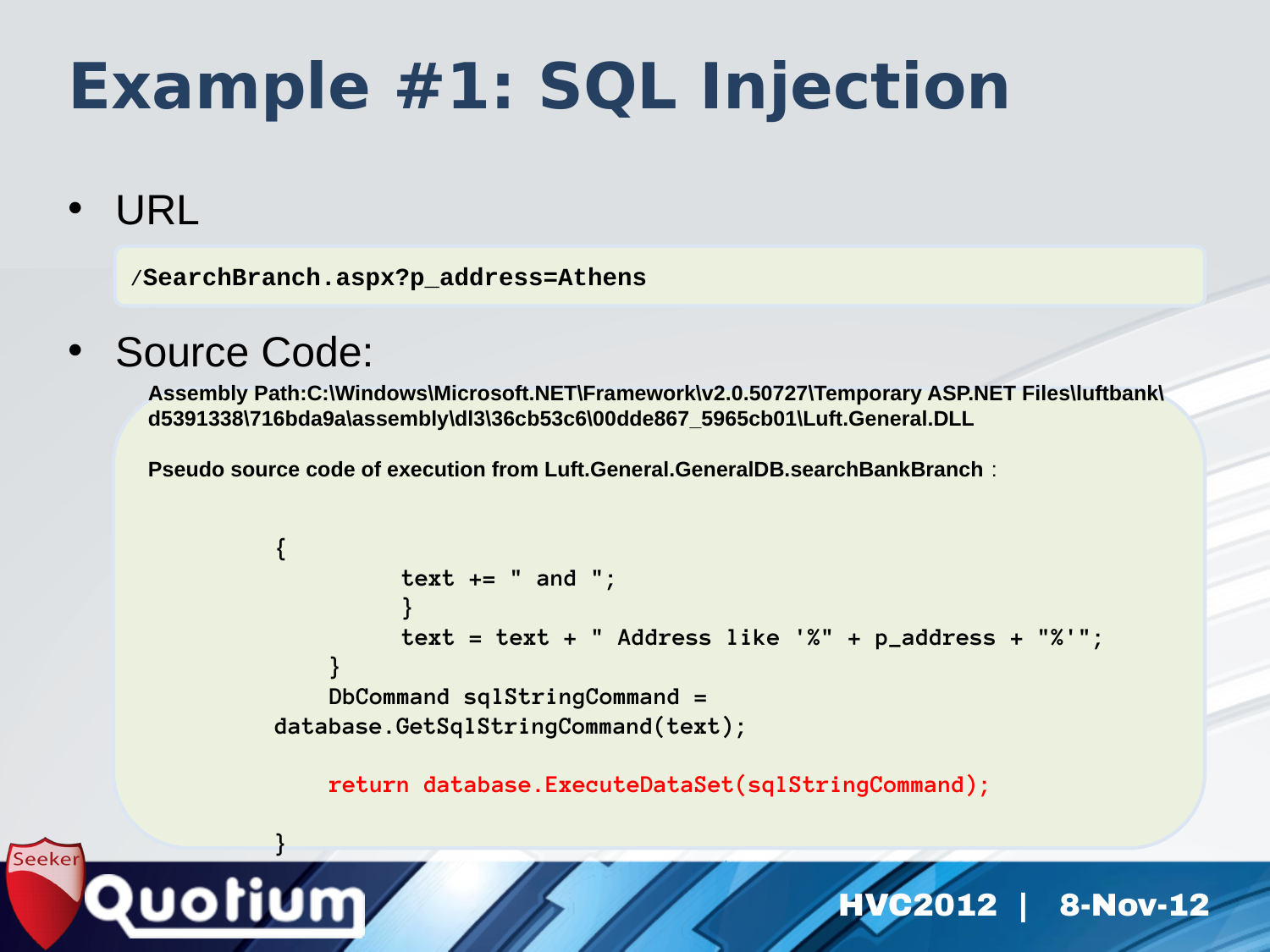

# Example #1: SQL Injection
URL

Source Code:

/SearchBranch.aspx?p_address=Athens
Assembly Path:C:\Windows\Microsoft.NET\Framework\v2.0.50727\Temporary ASP.NET Files\luftbank\d5391338\716bda9a\assembly\dl3\36cb53c6\00dde867_5965cb01\Luft.General.DLL

Pseudo source code of execution from Luft.General.GeneralDB.searchBankBranch :

	{
	text += " and ";
	}
	text = text + " Address like '%" + p_address + "%'";
    }
    DbCommand sqlStringCommand = database.GetSqlStringCommand(text);

    return database.ExecuteDataSet(sqlStringCommand);

}